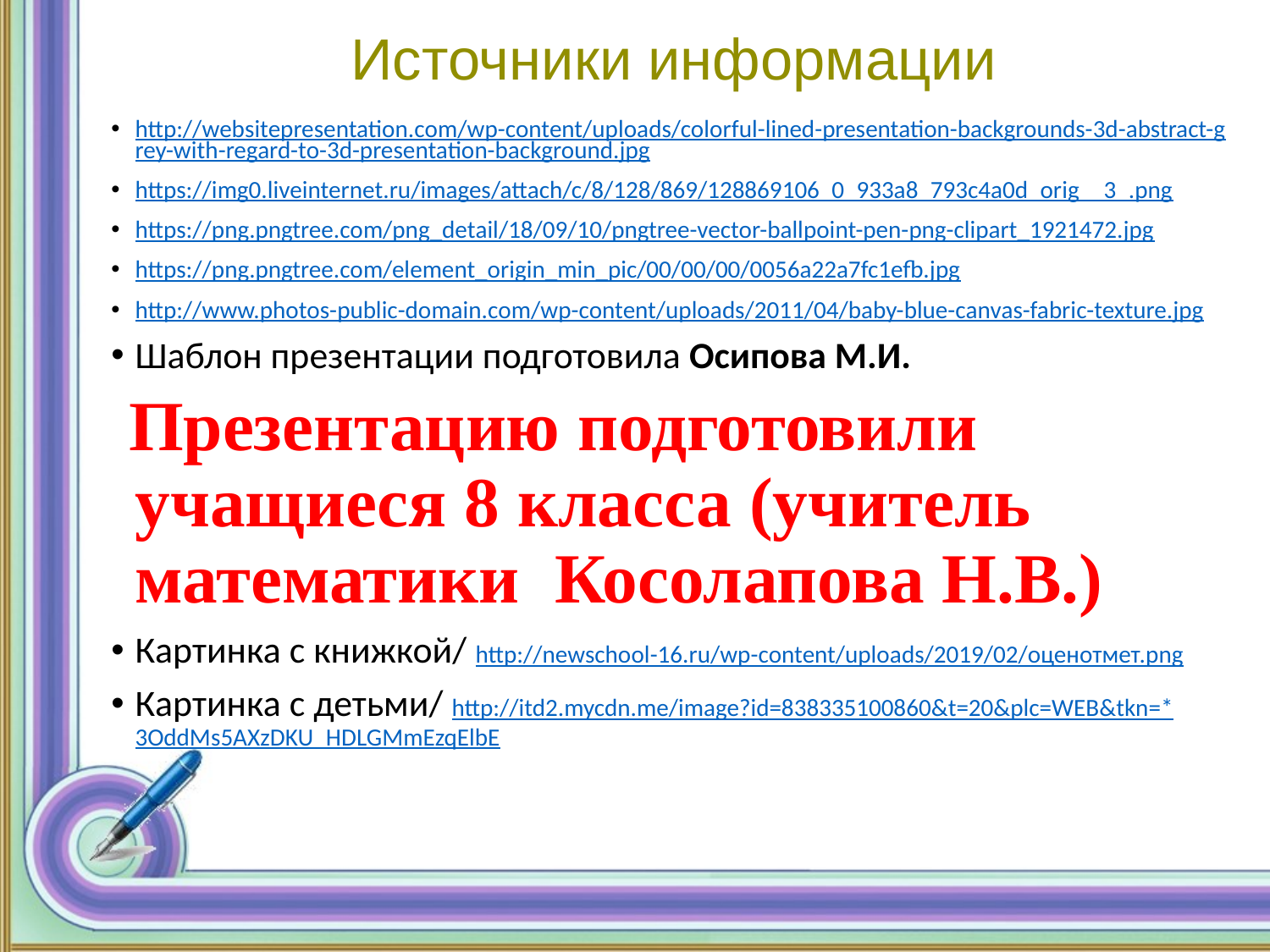

# Источники информации
http://websitepresentation.com/wp-content/uploads/colorful-lined-presentation-backgrounds-3d-abstract-grey-with-regard-to-3d-presentation-background.jpg
https://img0.liveinternet.ru/images/attach/c/8/128/869/128869106_0_933a8_793c4a0d_orig__3_.png
https://png.pngtree.com/png_detail/18/09/10/pngtree-vector-ballpoint-pen-png-clipart_1921472.jpg
https://png.pngtree.com/element_origin_min_pic/00/00/00/0056a22a7fc1efb.jpg
http://www.photos-public-domain.com/wp-content/uploads/2011/04/baby-blue-canvas-fabric-texture.jpg
Шаблон презентации подготовила Осипова М.И.
 Презентацию подготовили учащиеся 8 класса (учитель математики  Косолапова Н.В.)
Картинка с книжкой/ http://newschool-16.ru/wp-content/uploads/2019/02/оценотмет.png
Картинка с детьми/ http://itd2.mycdn.me/image?id=838335100860&t=20&plc=WEB&tkn=*3OddMs5AXzDKU_HDLGMmEzqElbE